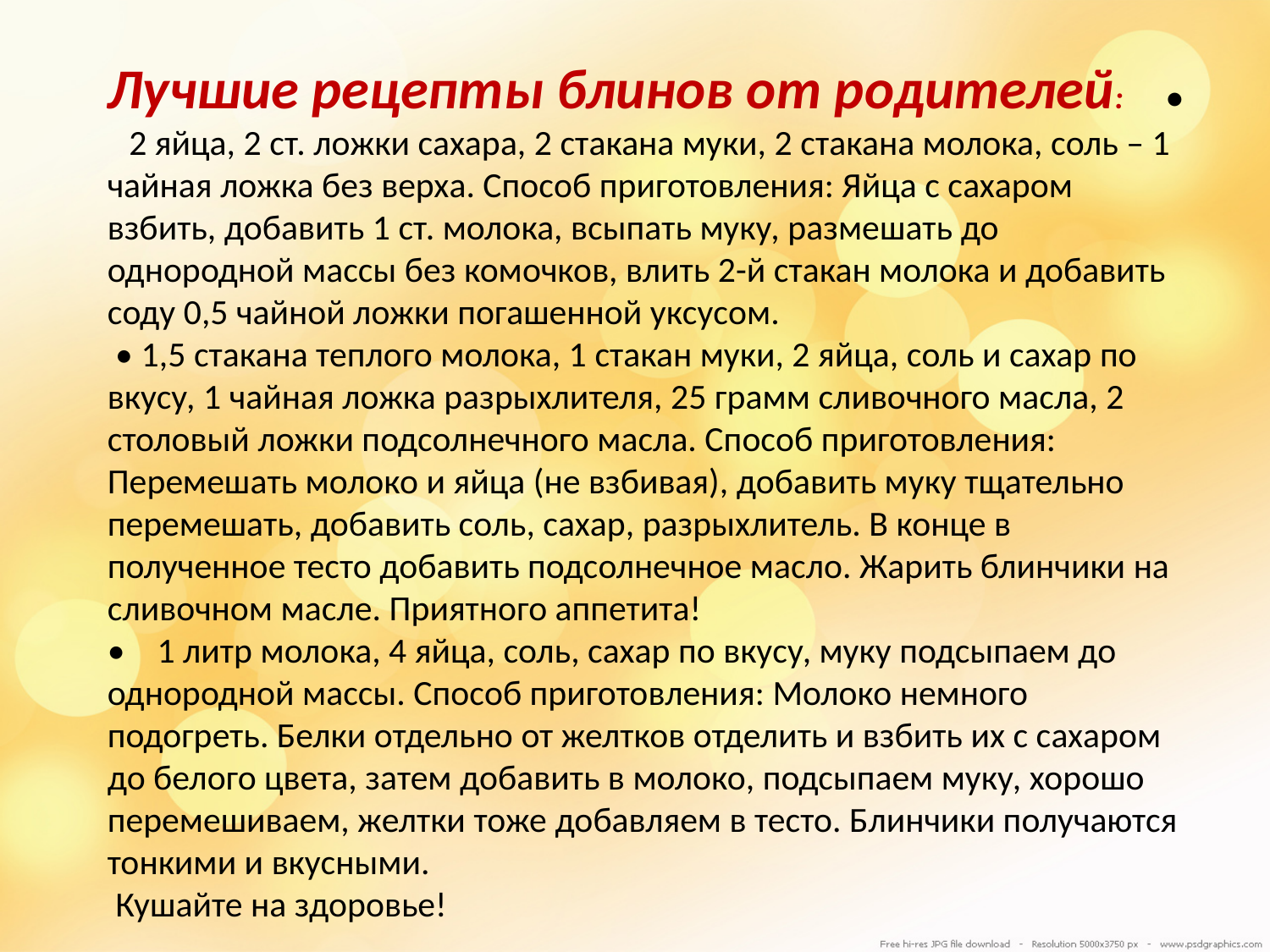

Лучшие рецепты блинов от родителей:      •    2 яйца, 2 ст. ложки сахара, 2 стакана муки, 2 стакана молока, соль – 1 чайная ложка без верха. Способ приготовления: Яйца с сахаром взбить, добавить 1 ст. молока, всыпать муку, размешать до однородной массы без комочков, влить 2-й стакан молока и добавить соду 0,5 чайной ложки погашенной уксусом.
 • 1,5 стакана теплого молока, 1 стакан муки, 2 яйца, соль и сахар по вкусу, 1 чайная ложка разрыхлителя, 25 грамм сливочного масла, 2 столовый ложки подсолнечного масла. Способ приготовления: Перемешать молоко и яйца (не взбивая), добавить муку тщательно перемешать, добавить соль, сахар, разрыхлитель. В конце в полученное тесто добавить подсолнечное масло. Жарить блинчики на сливочном масле. Приятного аппетита!
•    1 литр молока, 4 яйца, соль, сахар по вкусу, муку подсыпаем до однородной массы. Способ приготовления: Молоко немного подогреть. Белки отдельно от желтков отделить и взбить их с сахаром до белого цвета, затем добавить в молоко, подсыпаем муку, хорошо перемешиваем, желтки тоже добавляем в тесто. Блинчики получаются тонкими и вкусными.
 Кушайте на здоровье!